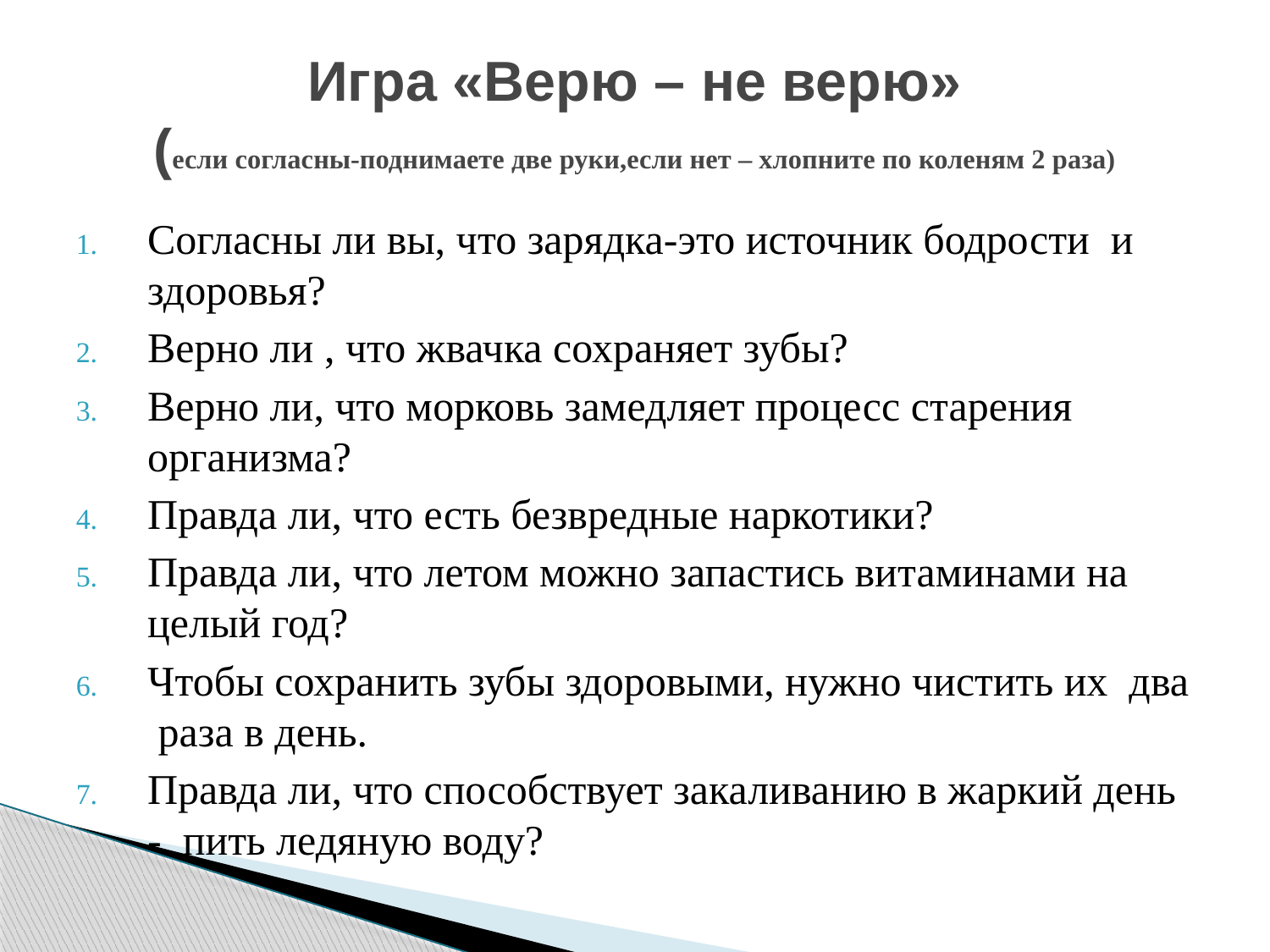

# Игра «Верю – не верю» (если согласны-поднимаете две руки,если нет – хлопните по коленям 2 раза)
Согласны ли вы, что зарядка-это источник бодрости  и здоровья?
Верно ли , что жвачка сохраняет зубы?
Верно ли, что морковь замедляет процесс старения организма?
Правда ли, что есть безвредные наркотики?
Правда ли, что летом можно запастись витаминами на целый год?
Чтобы сохранить зубы здоровыми, нужно чистить их  два  раза в день.
Правда ли, что способствует закаливанию в жаркий день -  пить ледяную воду?